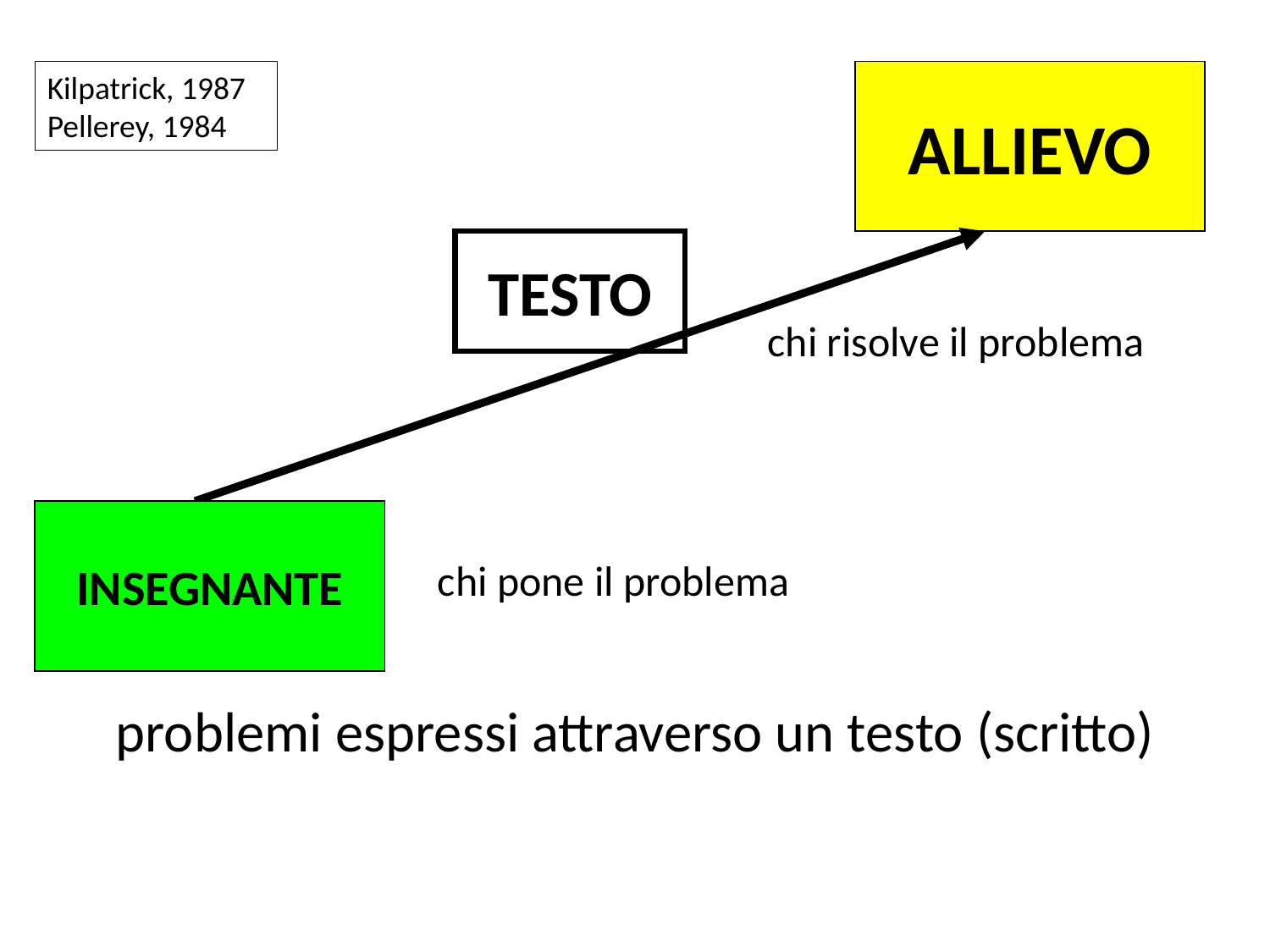

Kilpatrick, 1987
Pellerey, 1984
ALLIEVO

TESTO
chi risolve il problema
INSEGNANTE
chi pone il problema
problemi espressi attraverso un testo (scritto)